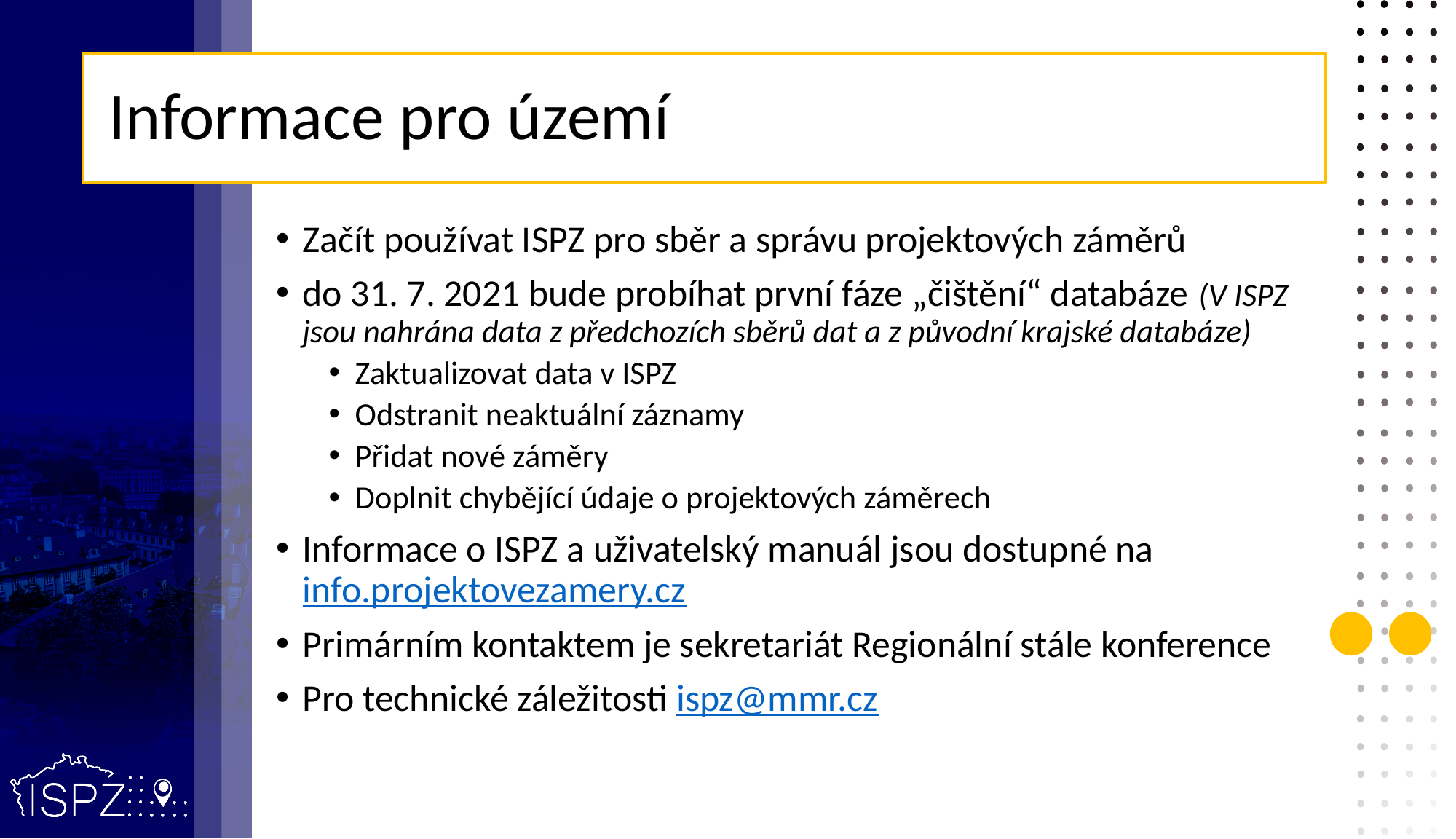

# Informace pro území
Začít používat ISPZ pro sběr a správu projektových záměrů
do 31. 7. 2021 bude probíhat první fáze „čištění“ databáze (V ISPZ jsou nahrána data z předchozích sběrů dat a z původní krajské databáze)
Zaktualizovat data v ISPZ
Odstranit neaktuální záznamy
Přidat nové záměry
Doplnit chybějící údaje o projektových záměrech
Informace o ISPZ a uživatelský manuál jsou dostupné na info.projektovezamery.cz
Primárním kontaktem je sekretariát Regionální stále konference
Pro technické záležitosti ispz@mmr.cz